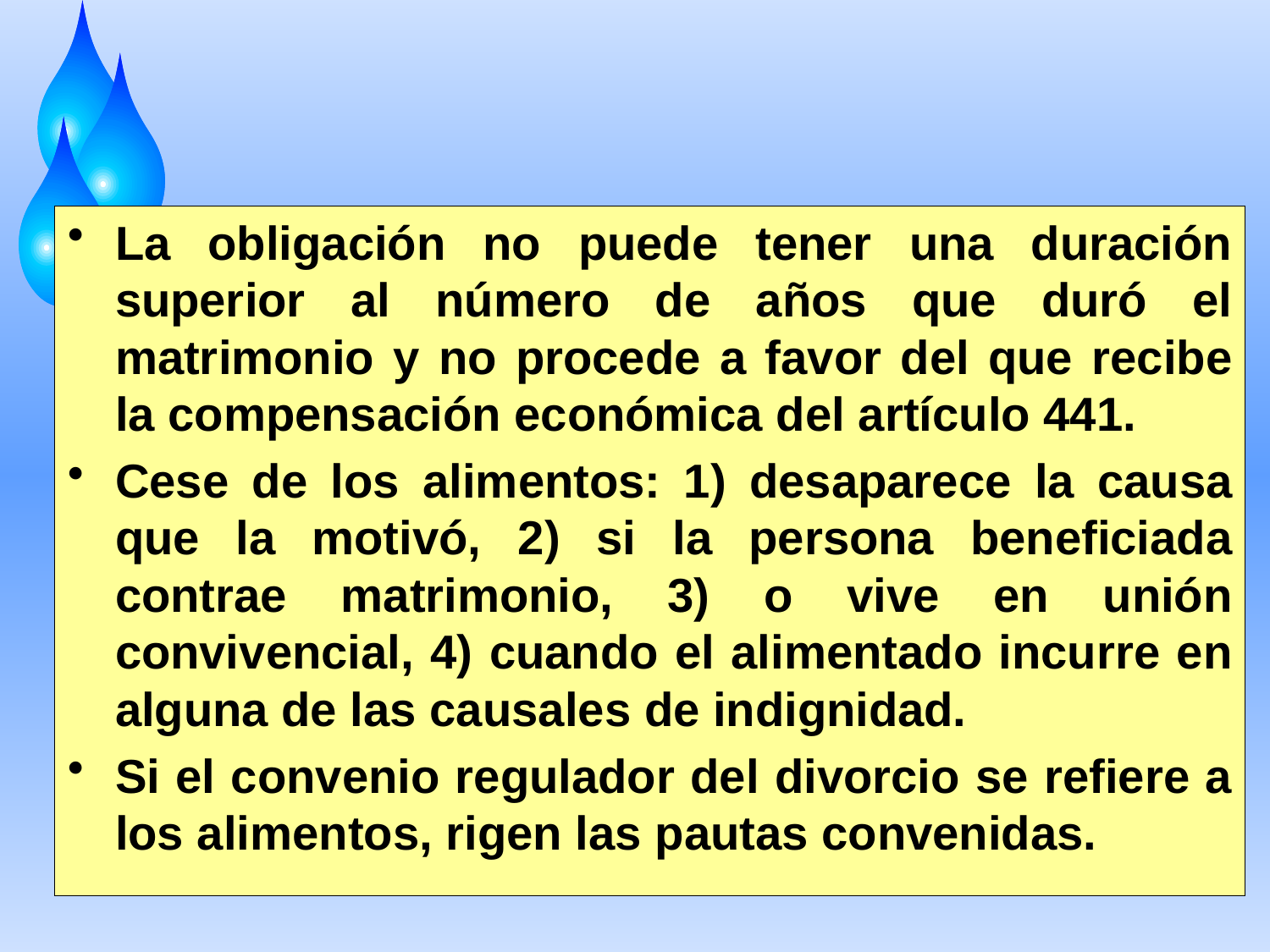

La obligación no puede tener una duración superior al número de años que duró el matrimonio y no procede a favor del que recibe la compensación económica del artículo 441.
Cese de los alimentos: 1) desaparece la causa que la motivó, 2) si la persona beneficiada contrae matrimonio, 3) o vive en unión convivencial, 4) cuando el alimentado incurre en alguna de las causales de indignidad.
Si el convenio regulador del divorcio se refiere a los alimentos, rigen las pautas convenidas.